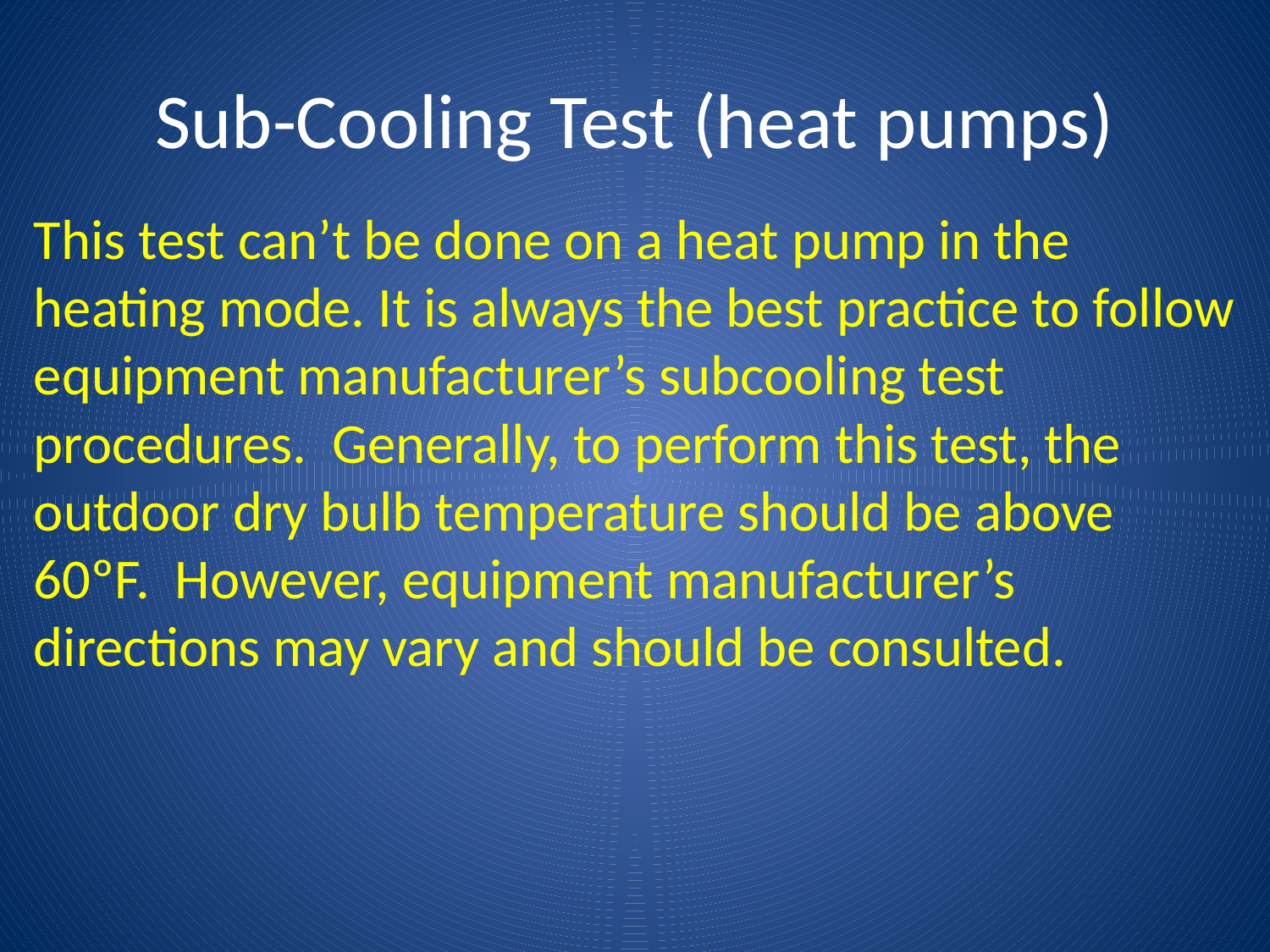

# Sub-Cooling Test (heat pumps)
This test can’t be done on a heat pump in the heating mode. It is always the best practice to follow equipment manufacturer’s subcooling test procedures.  Generally, to perform this test, the outdoor dry bulb temperature should be above 60ºF.  However, equipment manufacturer’s directions may vary and should be consulted.